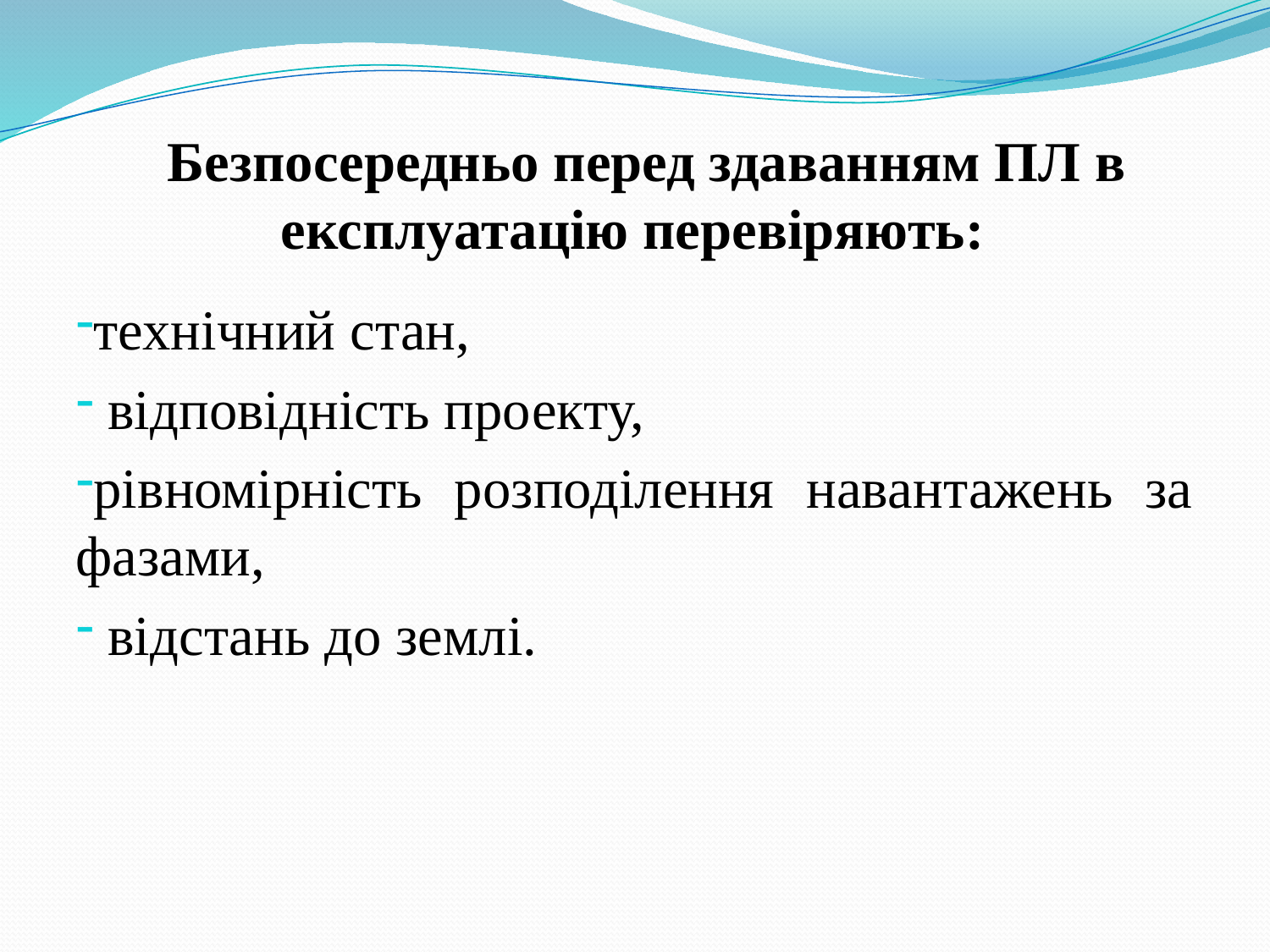

Безпосередньо перед здаванням ПЛ в експлуатацію перевіряють:
технічний стан,
 відповідність проекту,
рівномірність розподілення навантажень за фазами,
 відстань до землі.